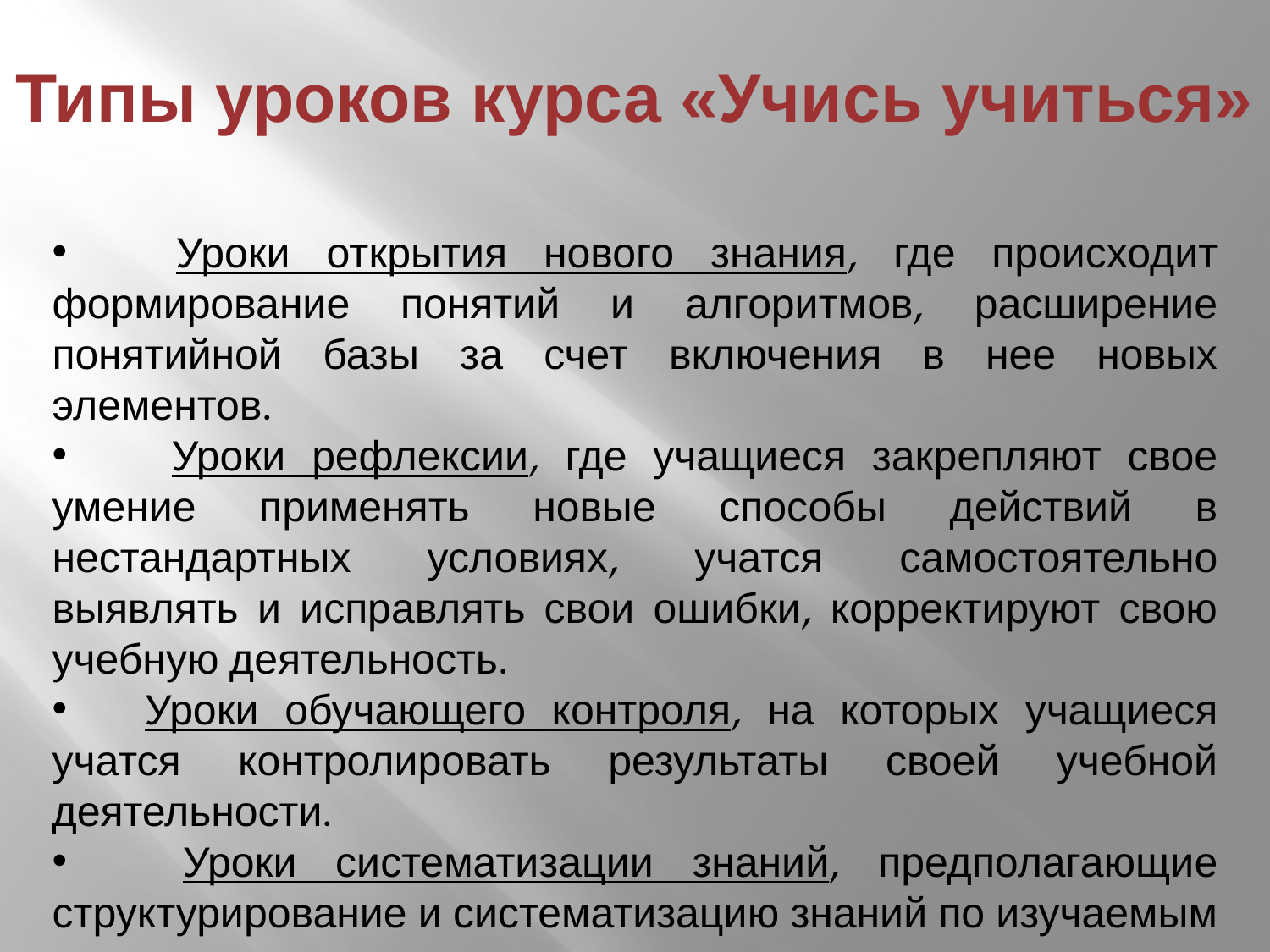

# Типы уроков курса «Учись учиться»

   Уроки открытия нового знания, где происходит формирование понятий и алгоритмов, расширение понятийной базы за счет включения в нее новых элементов.
    Уроки рефлексии, где учащиеся закрепляют свое умение применять новые способы действий в нестандартных условиях, учатся самостоятельно выявлять и исправлять свои ошибки, корректируют свою учебную деятельность.
   Уроки обучающего контроля, на которых учащиеся учатся контролировать результаты своей учебной деятельности.
   Уроки систематизации знаний, предполагающие структурирование и систематизацию знаний по изучаемым предметам.